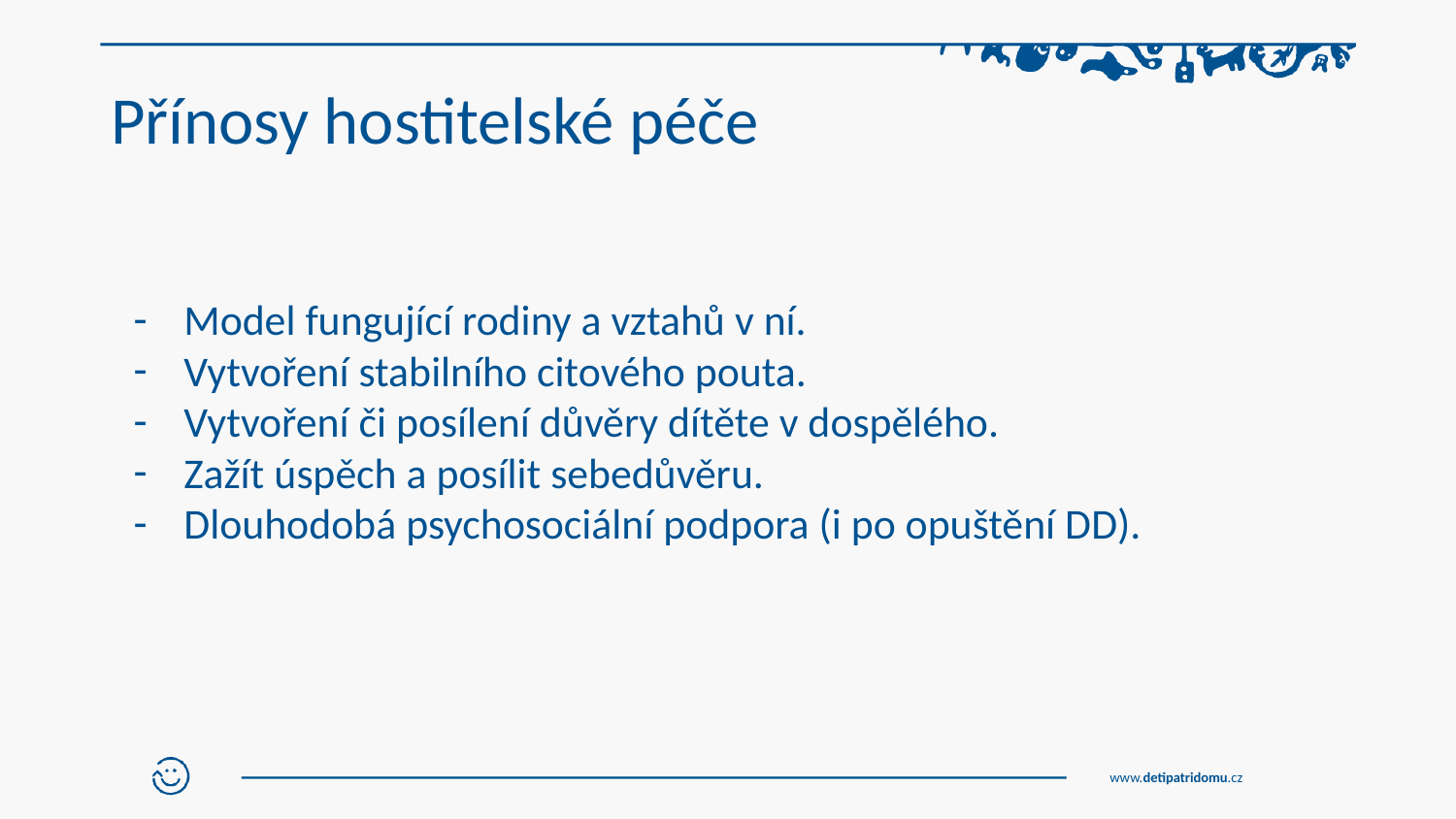

# Přínosy hostitelské péče
Model fungující rodiny a vztahů v ní.
Vytvoření stabilního citového pouta.
Vytvoření či posílení důvěry dítěte v dospělého.
Zažít úspěch a posílit sebedůvěru.
Dlouhodobá psychosociální podpora (i po opuštění DD).